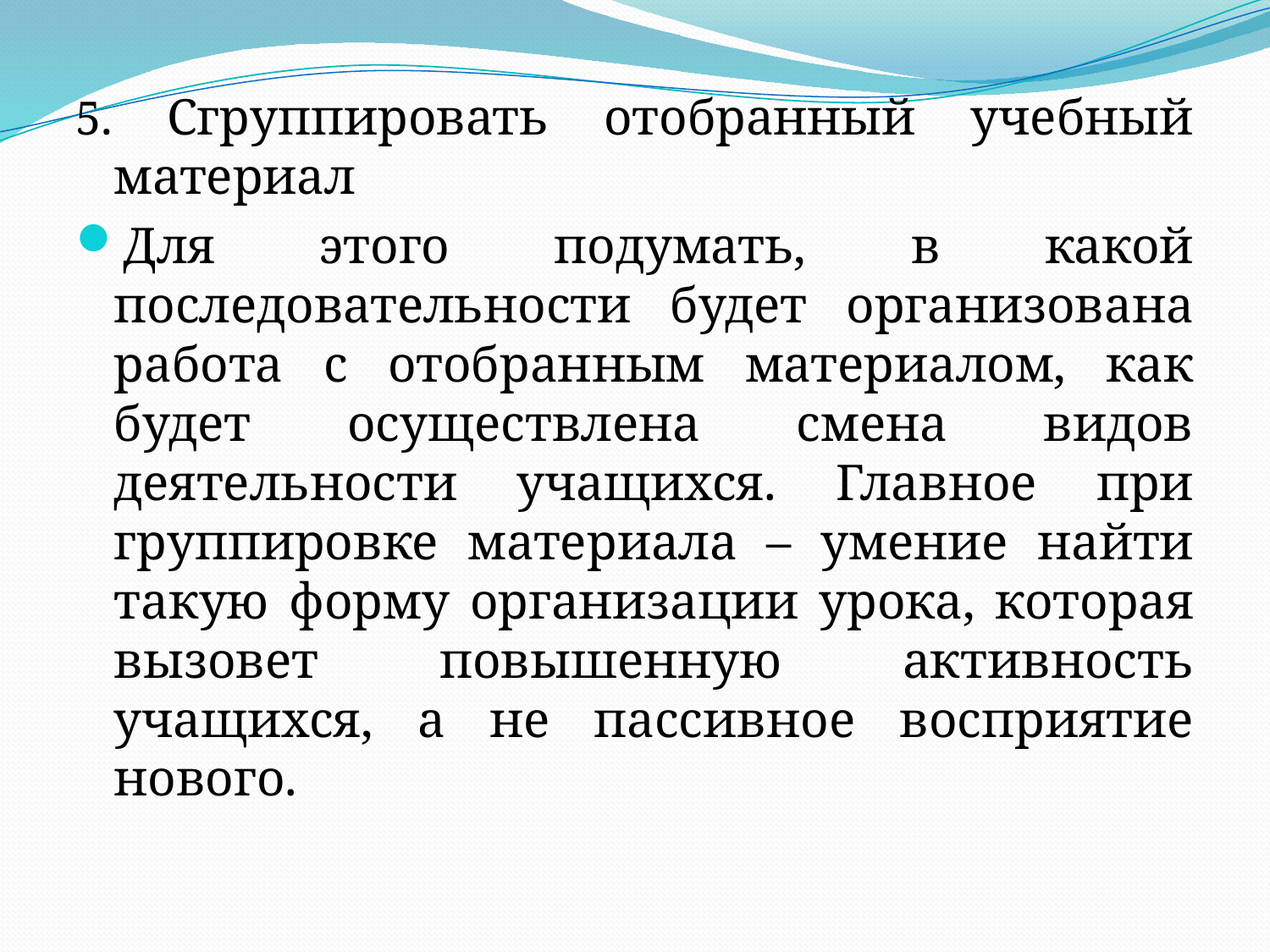

5. Сгруппировать отобранный учебный материал
Для этого подумать, в какой последовательности будет организована работа с отобранным материалом, как будет осуществлена смена видов деятельности учащихся. Главное при группировке материала – умение найти такую форму организации урока, которая вызовет повышенную активность учащихся, а не пассивное восприятие нового.